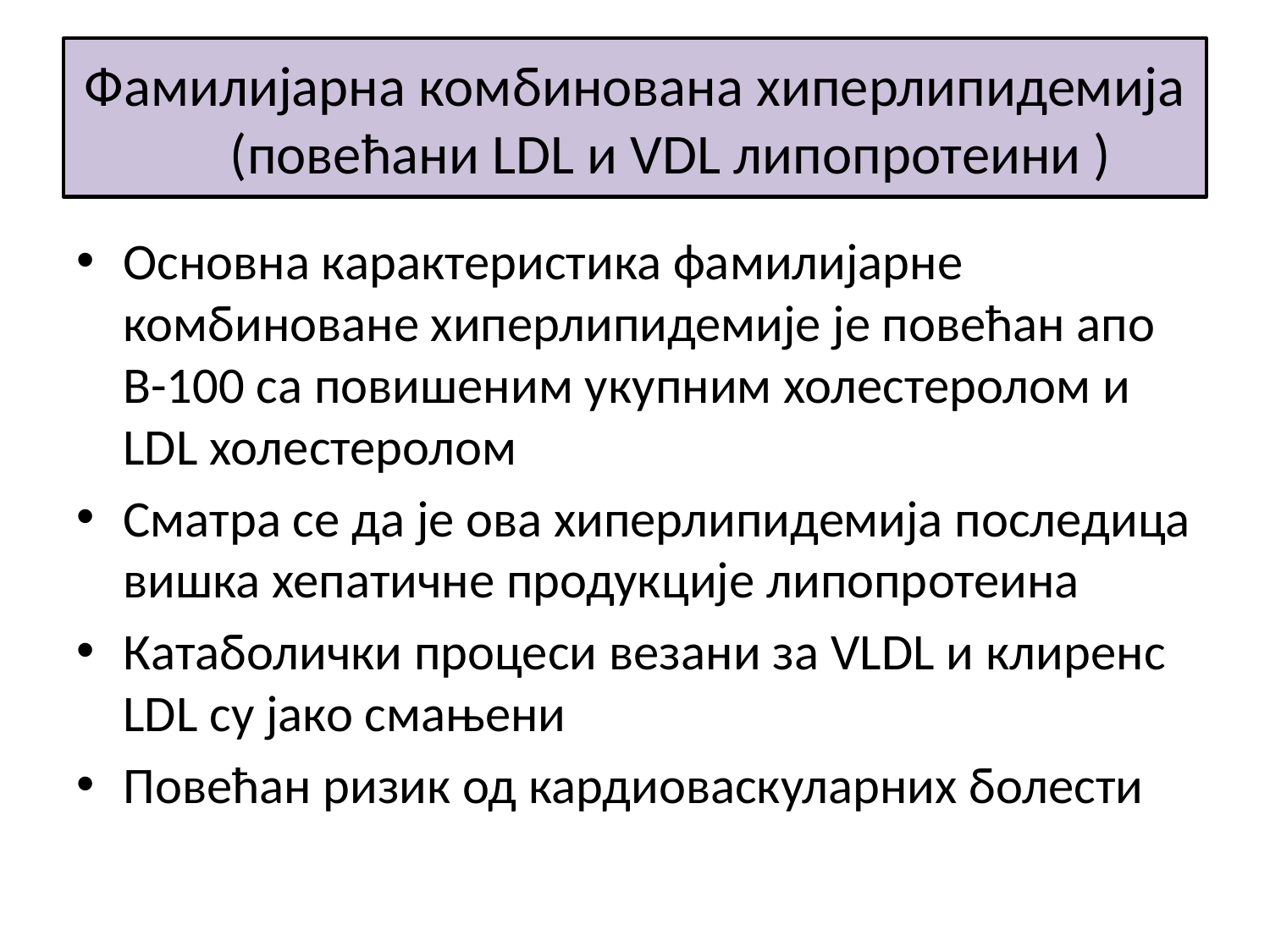

# Фамилијарна комбинована хиперлипидемија (повећани LDL и VDL липопротеини )
Основна карактеристика фамилијарне комбиноване хиперлипидемије је повећан апо B-100 са повишеним укупним холестеролом и LDL холестеролом
Сматра се да је ова хиперлипидемија последица вишка хепатичне продукције липопротеина
Катаболички процеси везани за VLDL и клиренс LDL су јако смањени
Повећан ризик од кардиоваскуларних болести